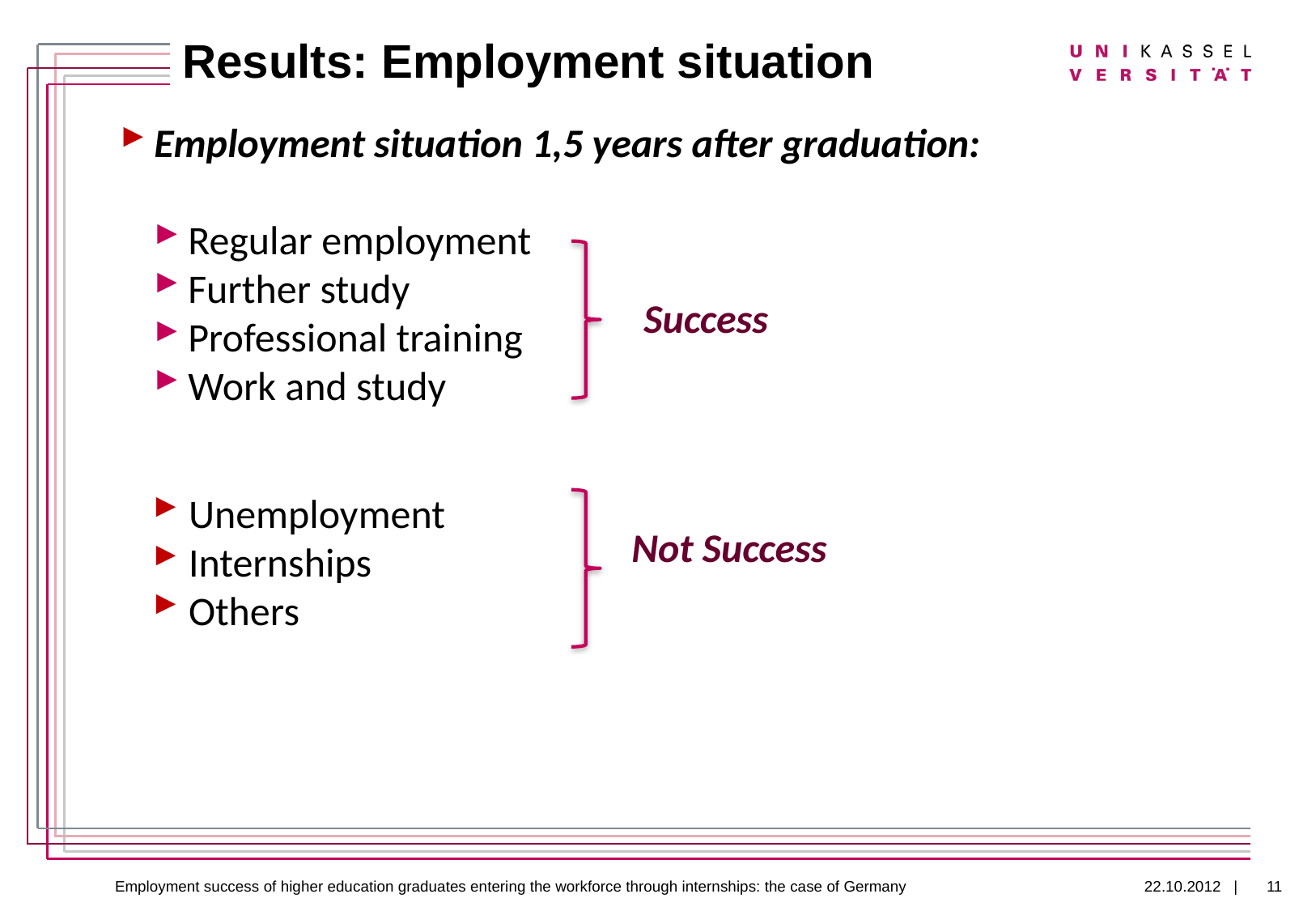

# Results: Employment situation
Employment situation 1,5 years after graduation:

Regular employment
Further study
Professional training
Work and study

Unemployment
Internships
Others

Success

Not Success
11